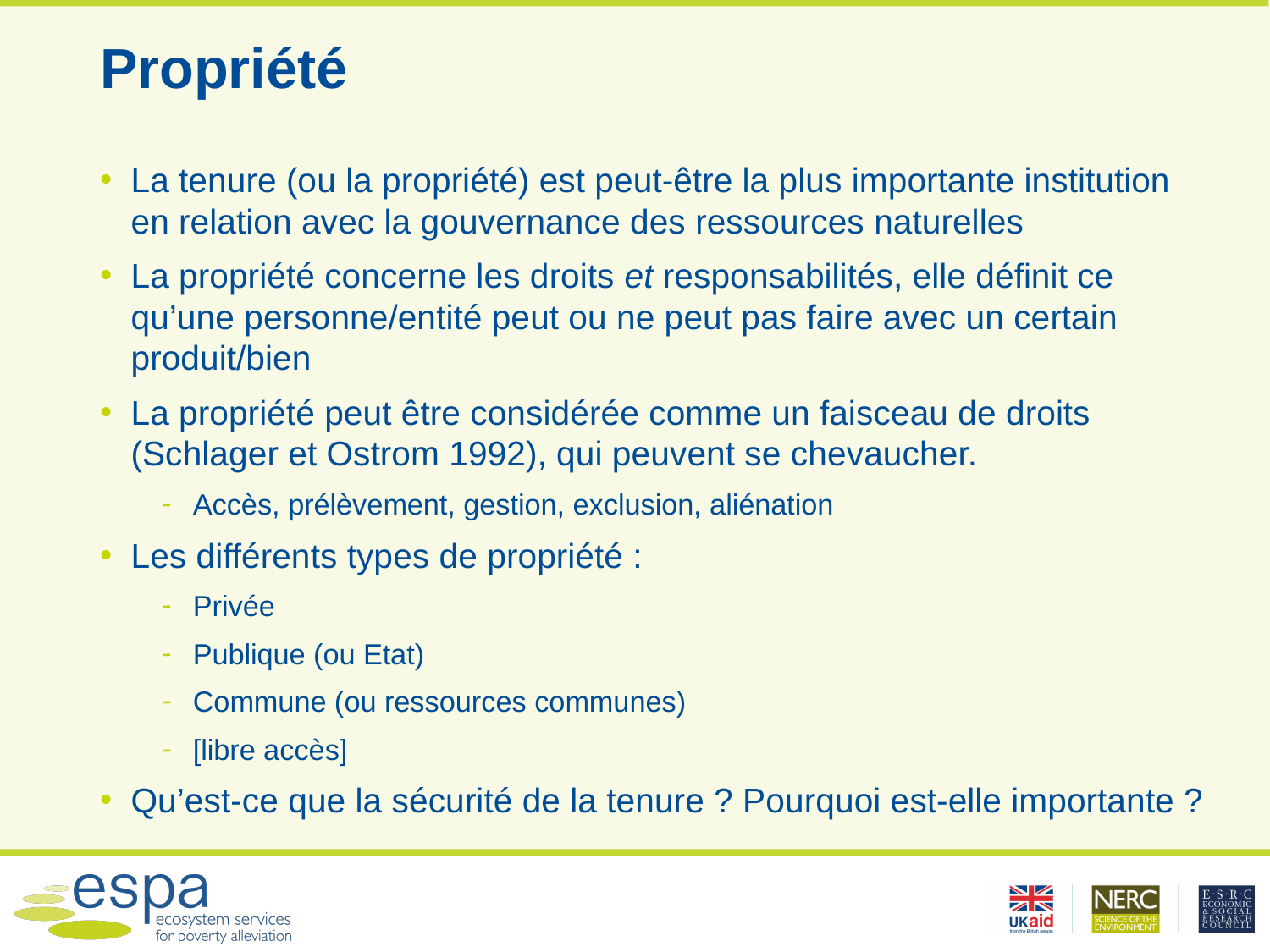

# Propriété
La tenure (ou la propriété) est peut-être la plus importante institution en relation avec la gouvernance des ressources naturelles
La propriété concerne les droits et responsabilités, elle définit ce qu’une personne/entité peut ou ne peut pas faire avec un certain produit/bien
La propriété peut être considérée comme un faisceau de droits (Schlager et Ostrom 1992), qui peuvent se chevaucher.
Accès, prélèvement, gestion, exclusion, aliénation
Les différents types de propriété :
Privée
Publique (ou Etat)
Commune (ou ressources communes)
[libre accès]
Qu’est-ce que la sécurité de la tenure ? Pourquoi est-elle importante ?